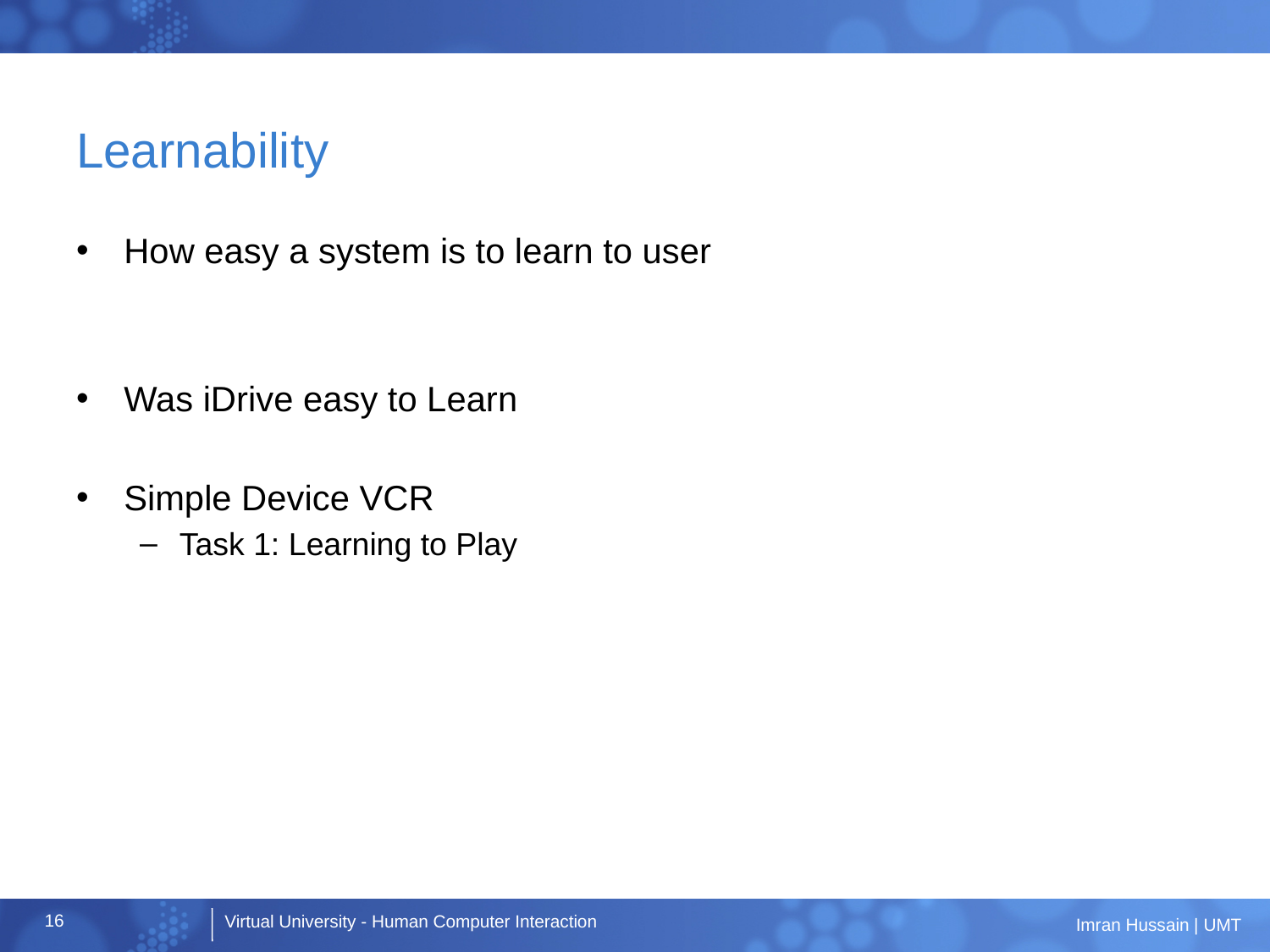

# Learnability
How easy a system is to learn to user

Was iDrive easy to Learn

Simple Device VCR
Task 1: Learning to Play